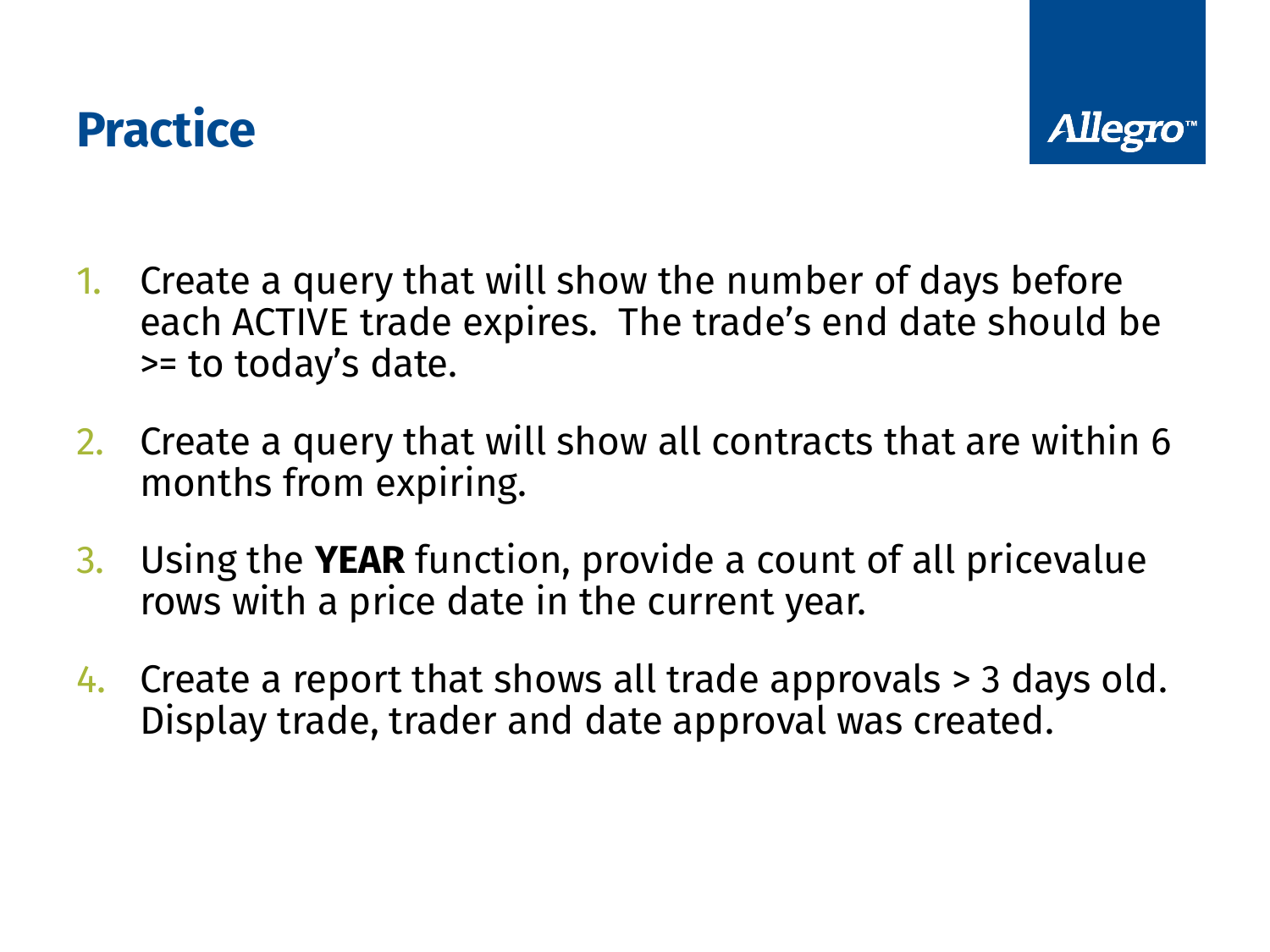

# Practice

Create a query that will show the number of days before each ACTIVE trade expires.  The trade’s end date should be >= to today’s date.
Create a query that will show all contracts that are within 6 months from expiring.
Using the YEAR function, provide a count of all pricevalue rows with a price date in the current year.
Create a report that shows all trade approvals > 3 days old.  Display trade, trader and date approval was created.